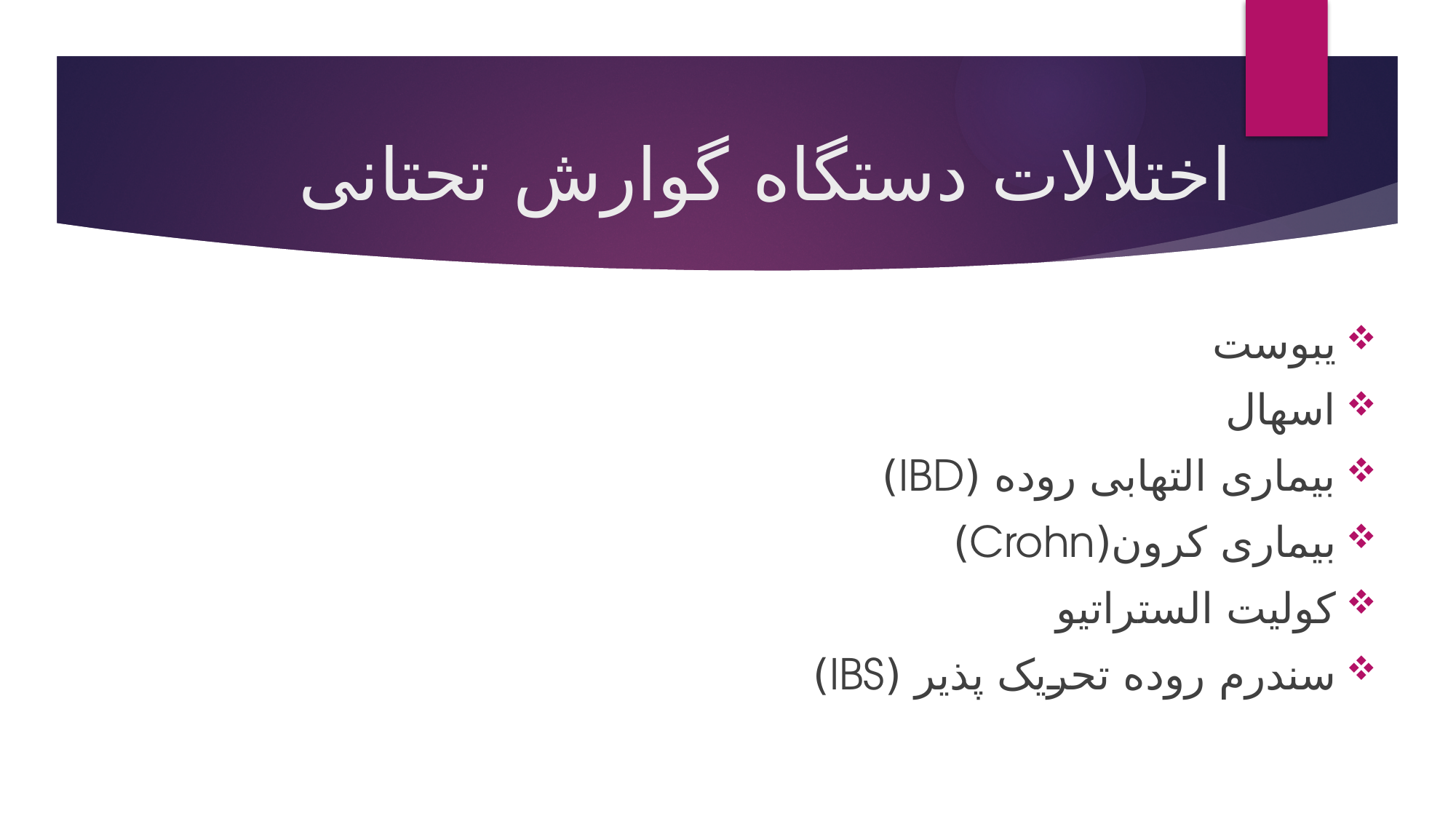

# اختلالات دستگاه گوارش تحتانی
یبوست
اسهال
بیماری التهابی روده (IBD)
بیماری کرون(Crohn)
کولیت الستراتیو
سندرم روده تحریک پذیر (IBS)